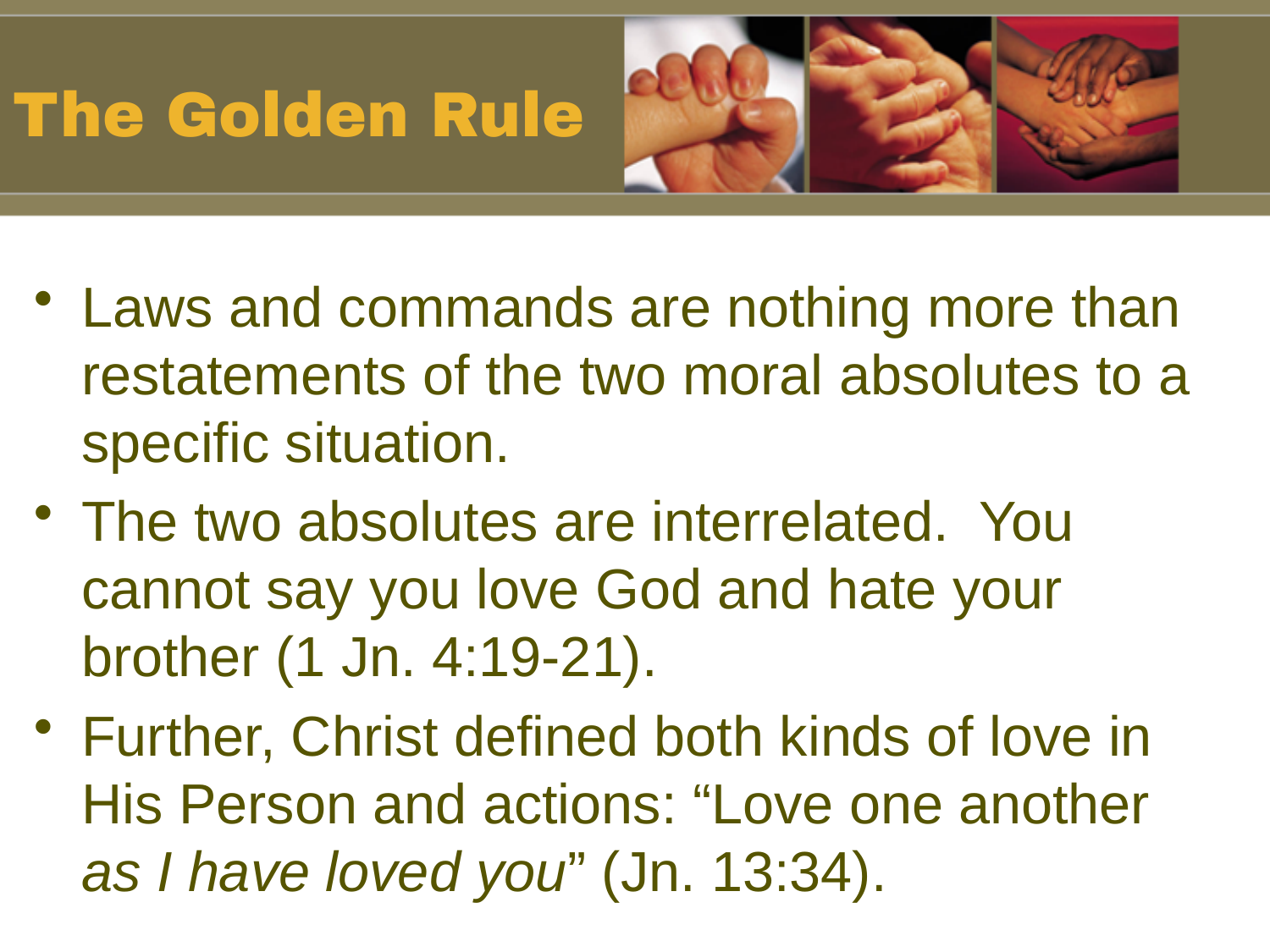

# The Golden Rule
Laws and commands are nothing more than restatements of the two moral absolutes to a specific situation.
The two absolutes are interrelated.  You cannot say you love God and hate your brother (1 Jn. 4:19-21).
Further, Christ defined both kinds of love in His Person and actions: “Love one another as I have loved you” (Jn. 13:34).